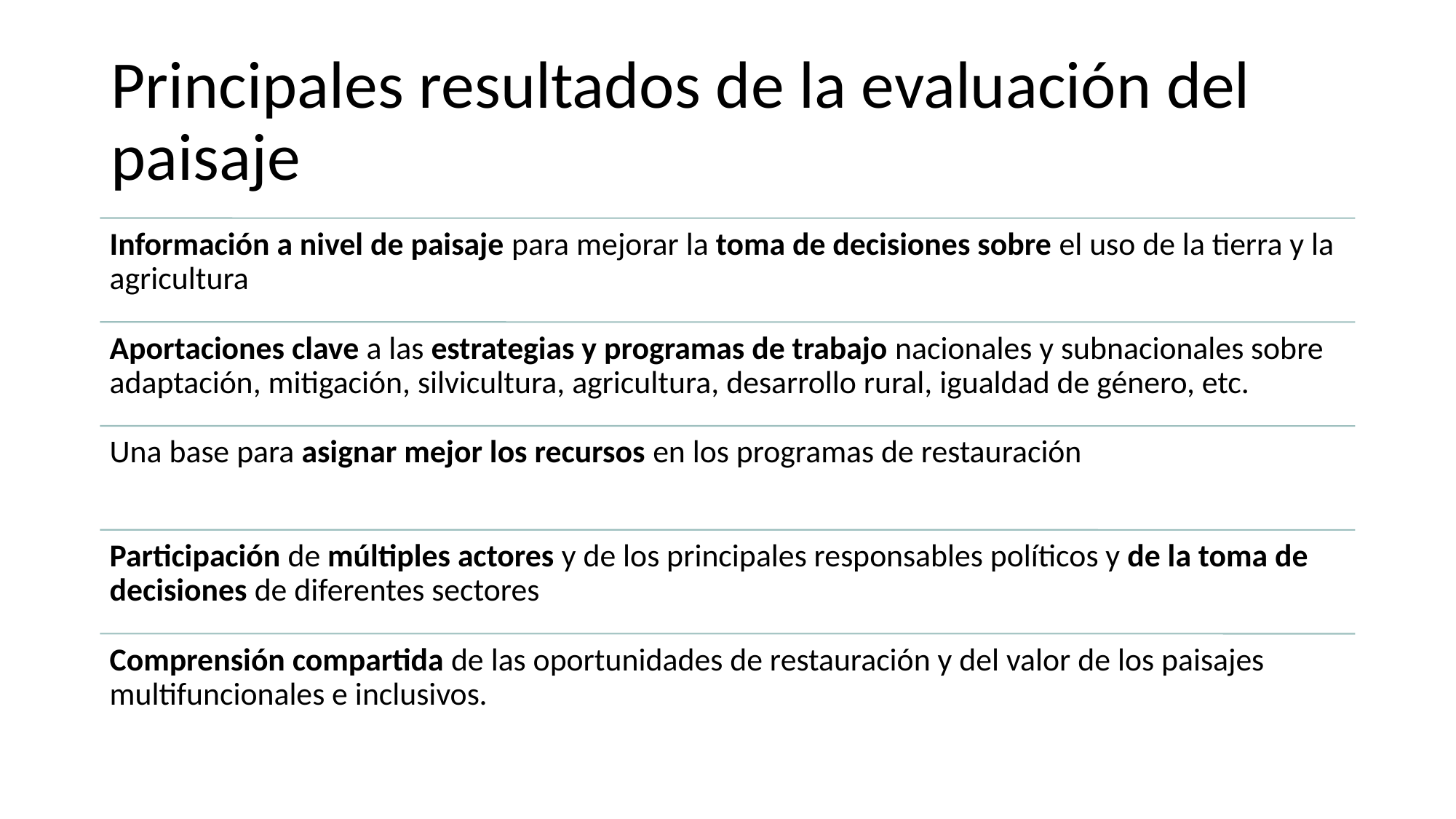

# Principales resultados de la evaluación del paisaje
Información a nivel de paisaje para mejorar la toma de decisiones sobre el uso de la tierra y la agricultura
Aportaciones clave a las estrategias y programas de trabajo nacionales y subnacionales sobre adaptación, mitigación, silvicultura, agricultura, desarrollo rural, igualdad de género, etc.
Una base para asignar mejor los recursos en los programas de restauración
Participación de múltiples actores y de los principales responsables políticos y de la toma de decisiones de diferentes sectores
Comprensión compartida de las oportunidades de restauración y del valor de los paisajes multifuncionales e inclusivos.